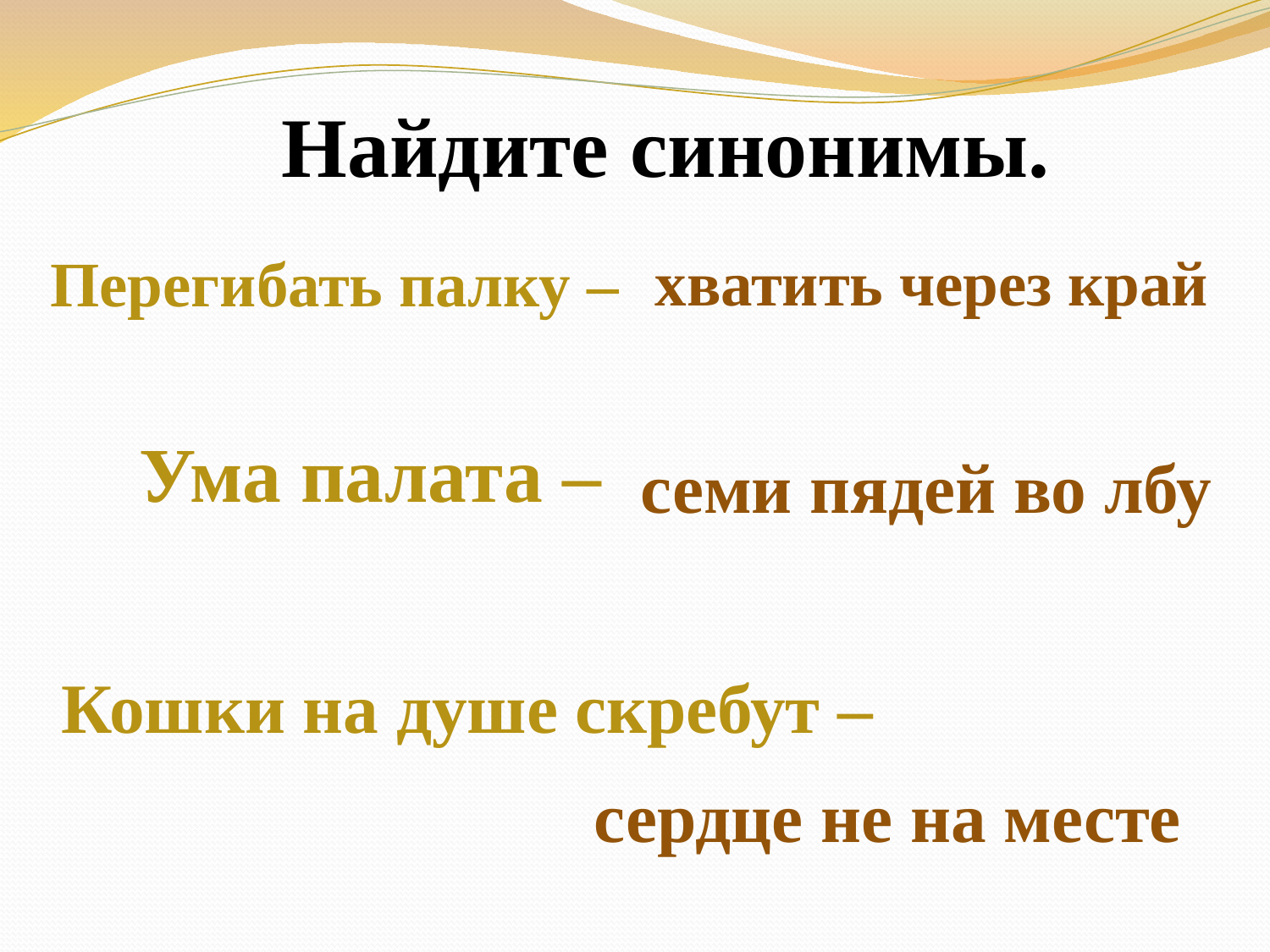

Найдите синонимы.
Перегибать палку –
хватить через край
Ума палата –
семи пядей во лбу
Кошки на душе скребут –
сердце не на месте